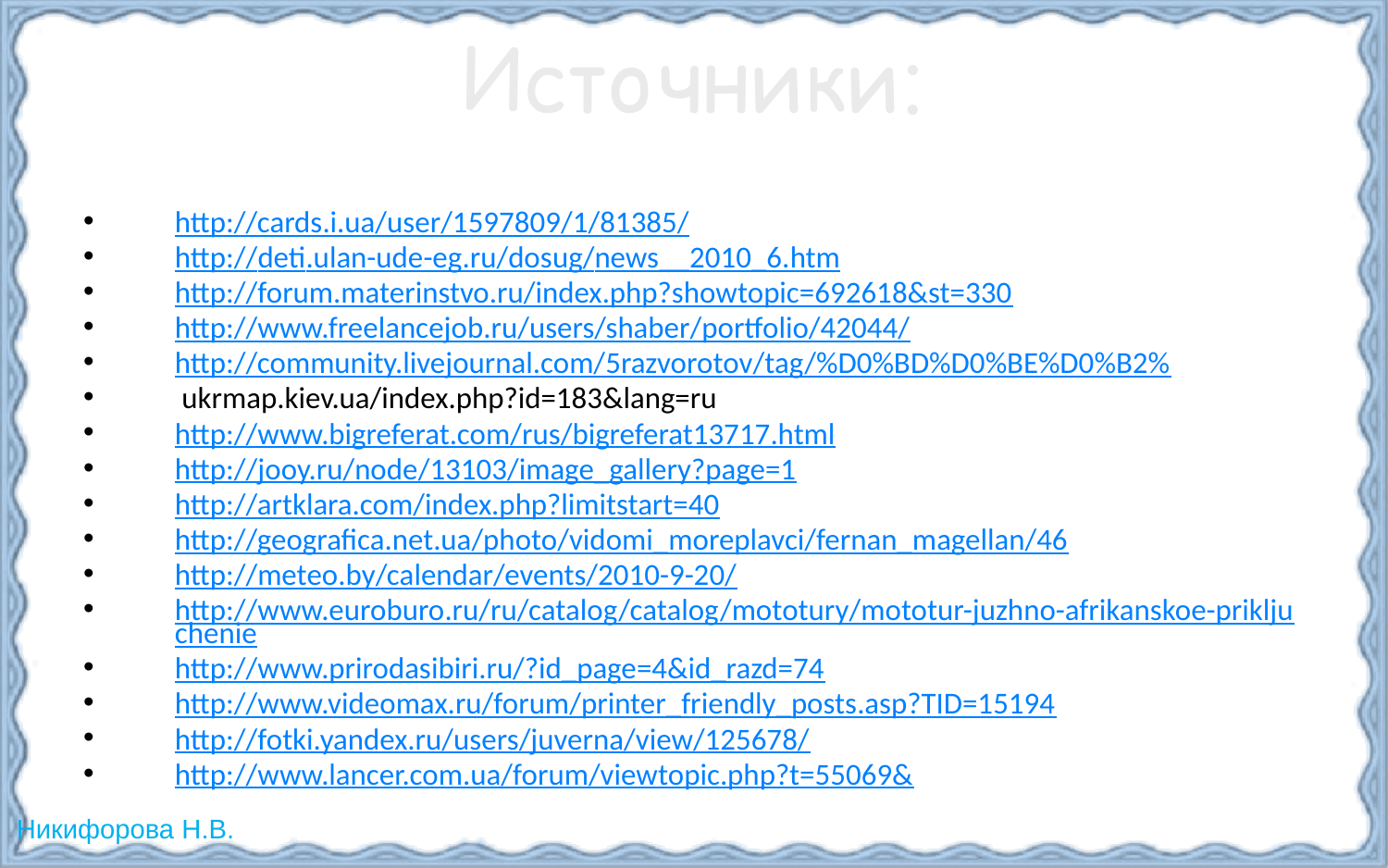

# Источники:
http://cards.i.ua/user/1597809/1/81385/
http://deti.ulan-ude-eg.ru/dosug/news__2010_6.htm
http://forum.materinstvo.ru/index.php?showtopic=692618&st=330
http://www.freelancejob.ru/users/shaber/portfolio/42044/
http://community.livejournal.com/5razvorotov/tag/%D0%BD%D0%BE%D0%B2%
 ukrmap.kiev.ua/index.php?id=183&lang=ru
http://www.bigreferat.com/rus/bigreferat13717.html
http://jooy.ru/node/13103/image_gallery?page=1
http://artklara.com/index.php?limitstart=40
http://geografica.net.ua/photo/vidomi_moreplavci/fernan_magellan/46
http://meteo.by/calendar/events/2010-9-20/
http://www.euroburo.ru/ru/catalog/catalog/mototury/mototur-juzhno-afrikanskoe-prikljuchenie
http://www.prirodasibiri.ru/?id_page=4&id_razd=74
http://www.videomax.ru/forum/printer_friendly_posts.asp?TID=15194
http://fotki.yandex.ru/users/juverna/view/125678/
http://www.lancer.com.ua/forum/viewtopic.php?t=55069&